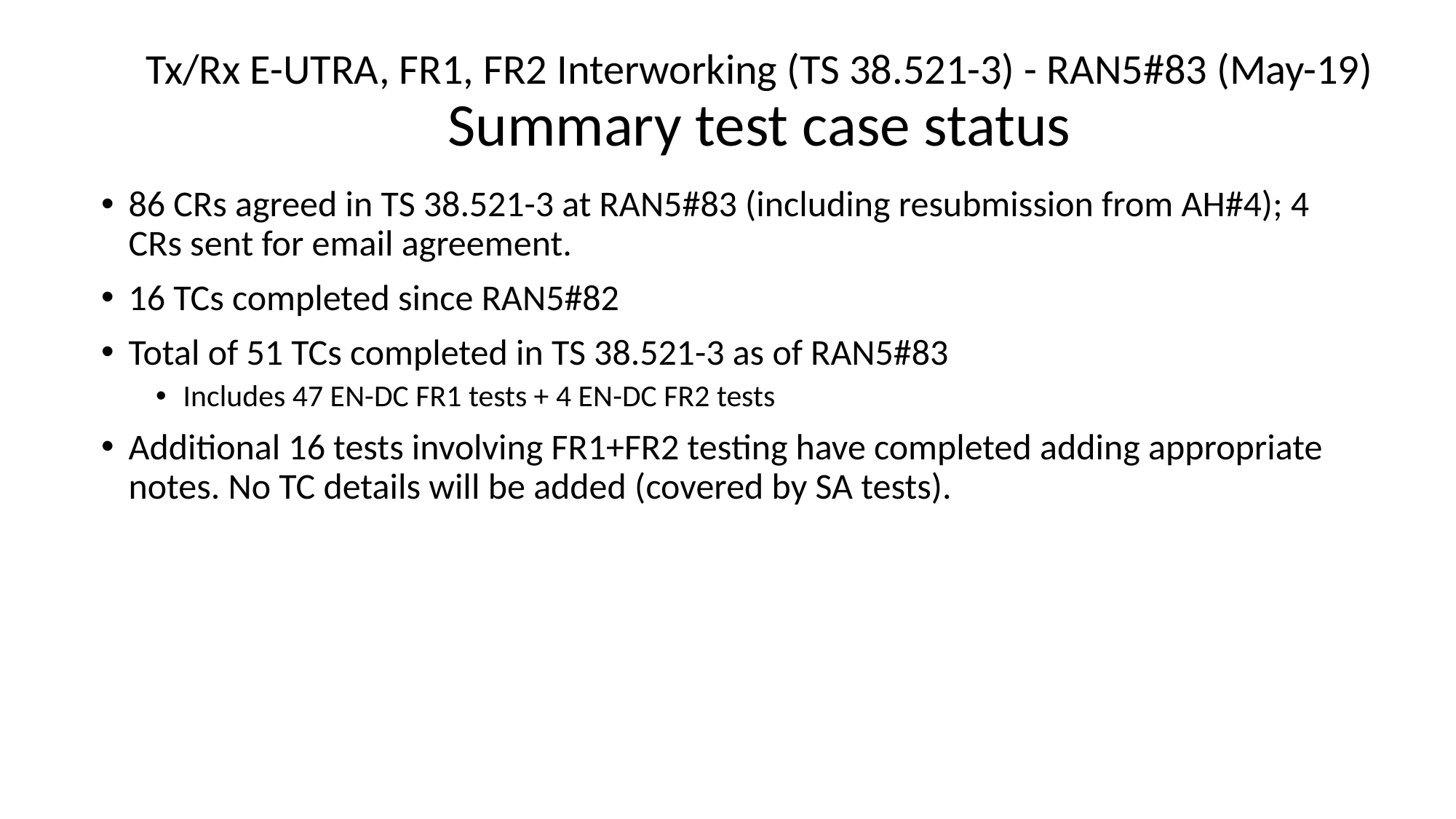

# Tx/Rx E-UTRA, FR1, FR2 Interworking (TS 38.521-3) - RAN5#83 (May-19) Summary test case status
86 CRs agreed in TS 38.521-3 at RAN5#83 (including resubmission from AH#4); 4 CRs sent for email agreement.
16 TCs completed since RAN5#82
Total of 51 TCs completed in TS 38.521-3 as of RAN5#83
Includes 47 EN-DC FR1 tests + 4 EN-DC FR2 tests
Additional 16 tests involving FR1+FR2 testing have completed adding appropriate notes. No TC details will be added (covered by SA tests).